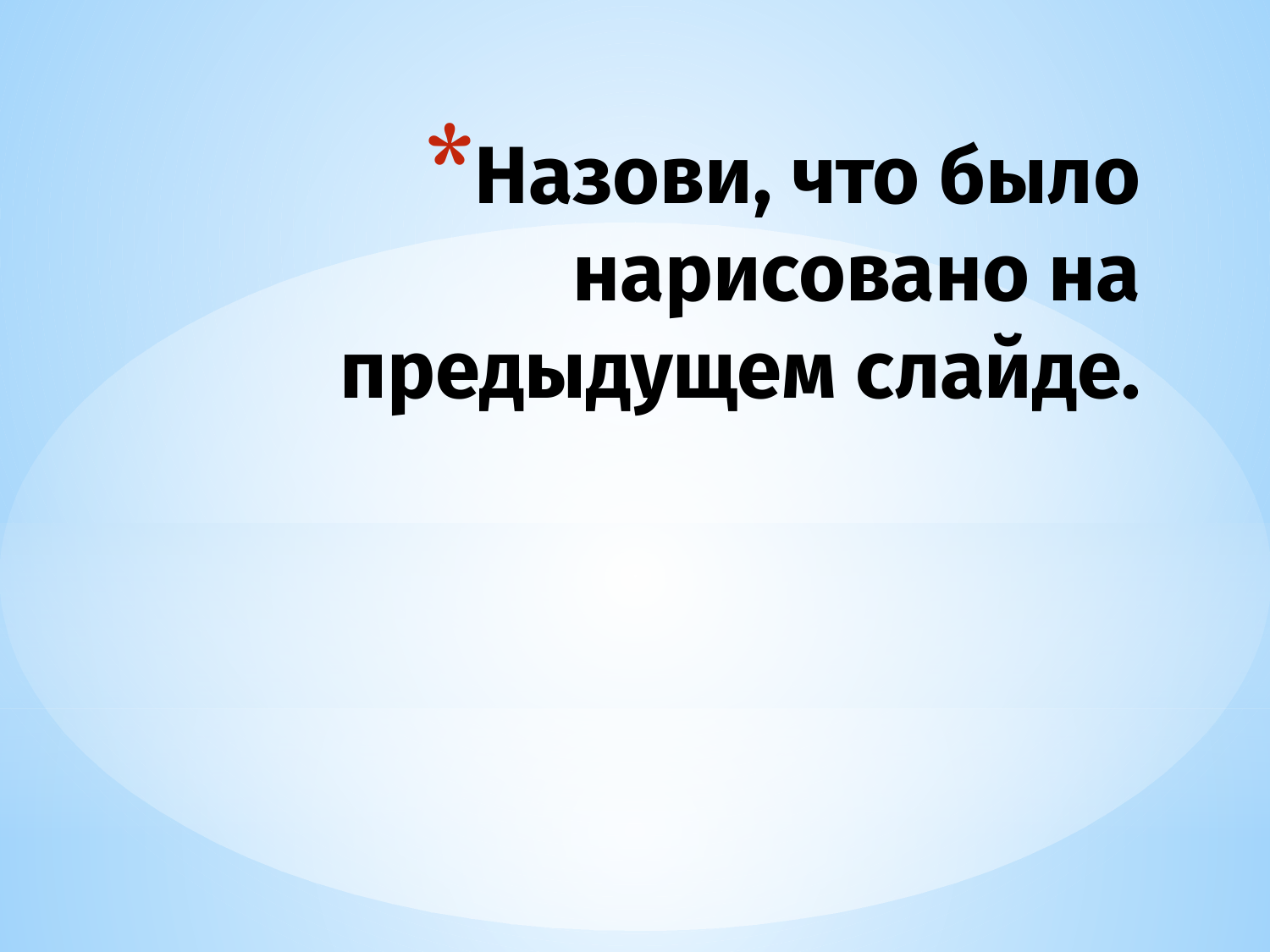

# Назови, что было нарисовано на предыдущем слайде.